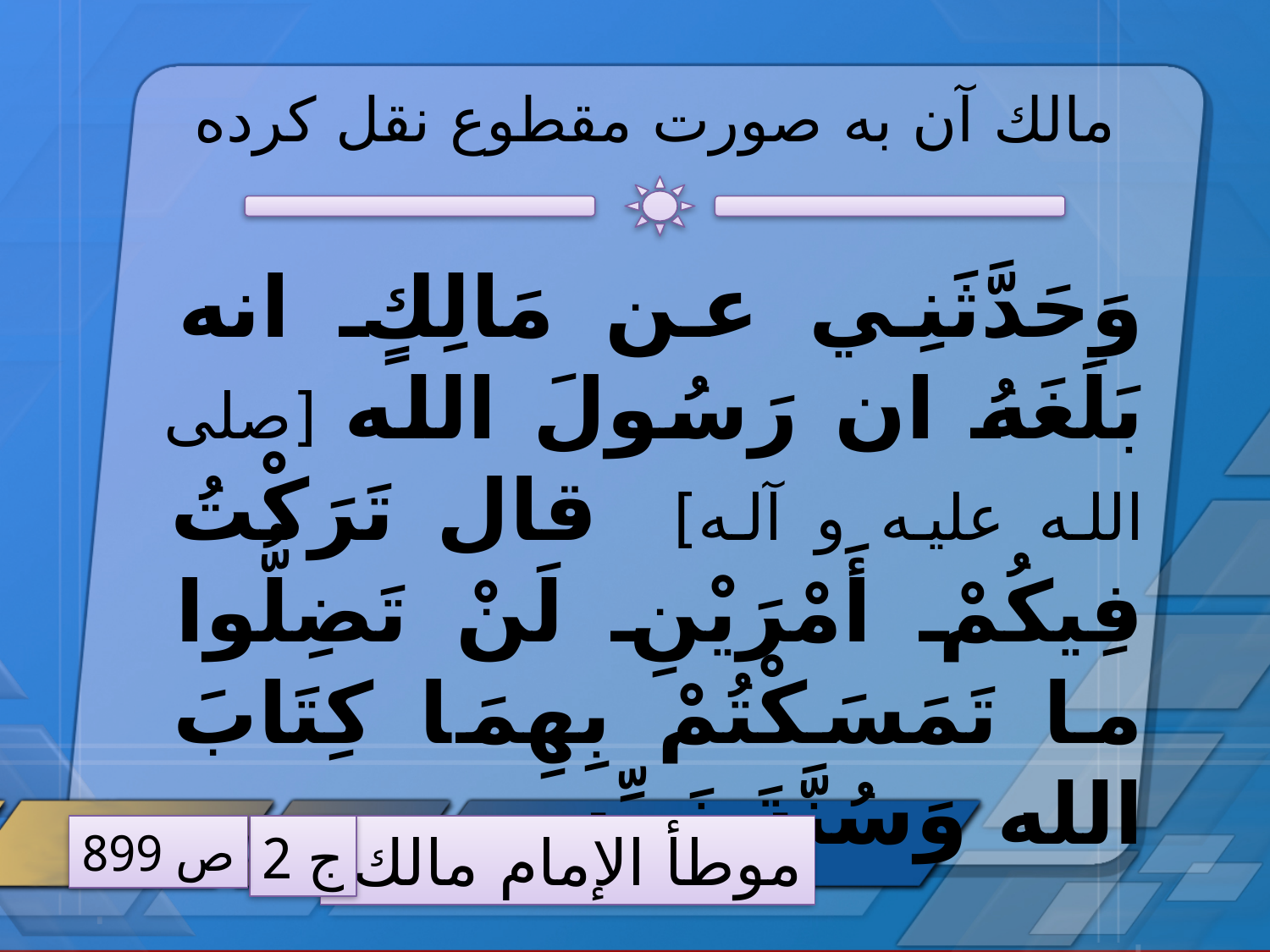

# مالك آن به صورت مقطوع نقل كرده

وَحَدَّثَنِي عن مَالِكٍ انه بَلَغَهُ ان رَسُولَ الله [صلی الله علیه و آله]  قال تَرَكْتُ فِيكُمْ أَمْرَيْنِ لَنْ تَضِلُّوا ما تَمَسَكْتُمْ بِهِمَا كِتَابَ الله وَسُنَّةَ نَبِيِّهِ.
ص 899
ج 2
موطأ الإمام مالك